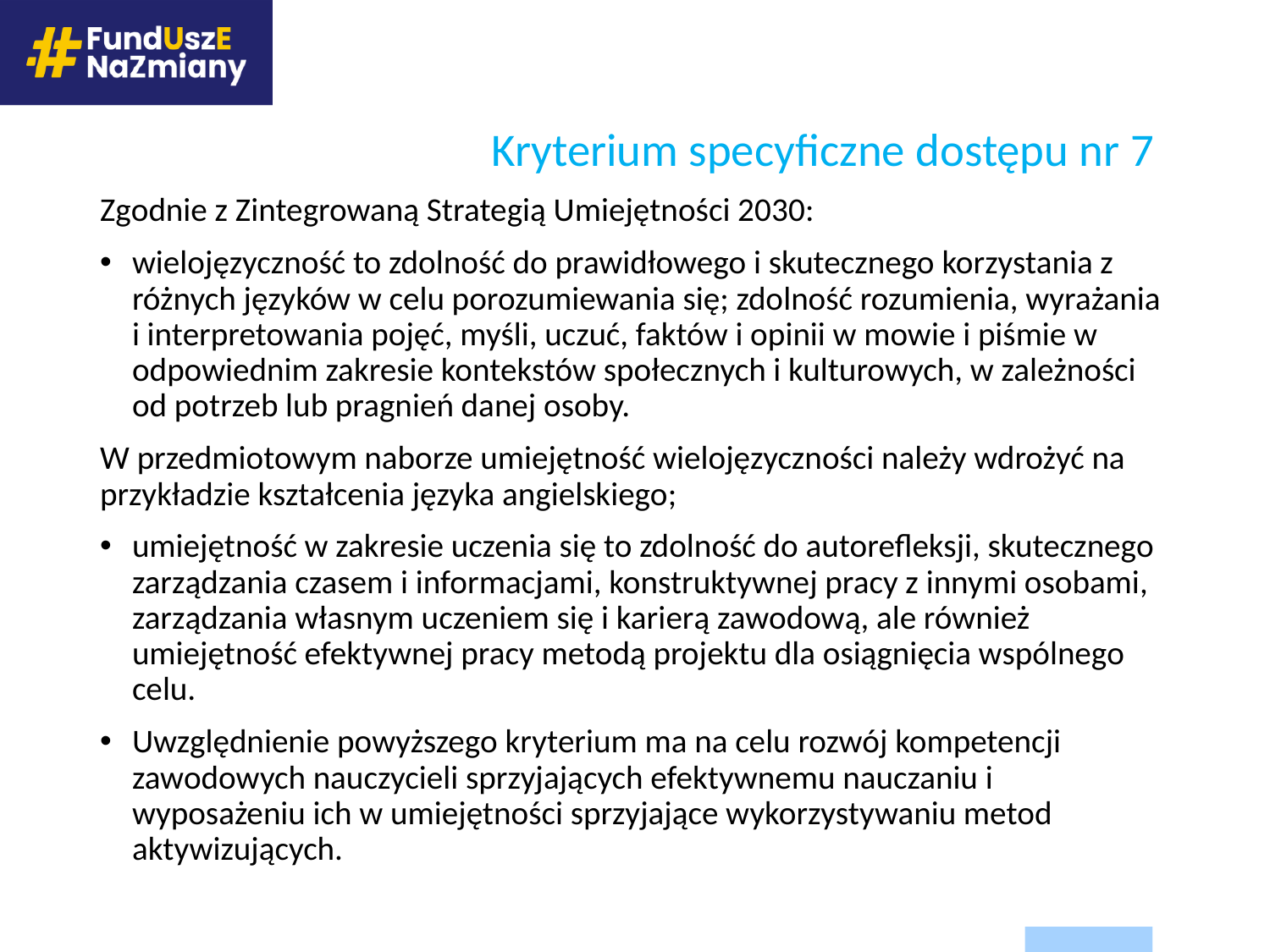

Kryterium specyficzne dostępu nr 7
Zgodnie z Zintegrowaną Strategią Umiejętności 2030:
wielojęzyczność to zdolność do prawidłowego i skutecznego korzystania z różnych języków w celu porozumiewania się; zdolność rozumienia, wyrażania i interpretowania pojęć, myśli, uczuć, faktów i opinii w mowie i piśmie w odpowiednim zakresie kontekstów społecznych i kulturowych, w zależności od potrzeb lub pragnień danej osoby.
W przedmiotowym naborze umiejętność wielojęzyczności należy wdrożyć na przykładzie kształcenia języka angielskiego;
umiejętność w zakresie uczenia się to zdolność do autorefleksji, skutecznego zarządzania czasem i informacjami, konstruktywnej pracy z innymi osobami, zarządzania własnym uczeniem się i karierą zawodową, ale również umiejętność efektywnej pracy metodą projektu dla osiągnięcia wspólnego celu.
Uwzględnienie powyższego kryterium ma na celu rozwój kompetencji zawodowych nauczycieli sprzyjających efektywnemu nauczaniu i wyposażeniu ich w umiejętności sprzyjające wykorzystywaniu metod aktywizujących.